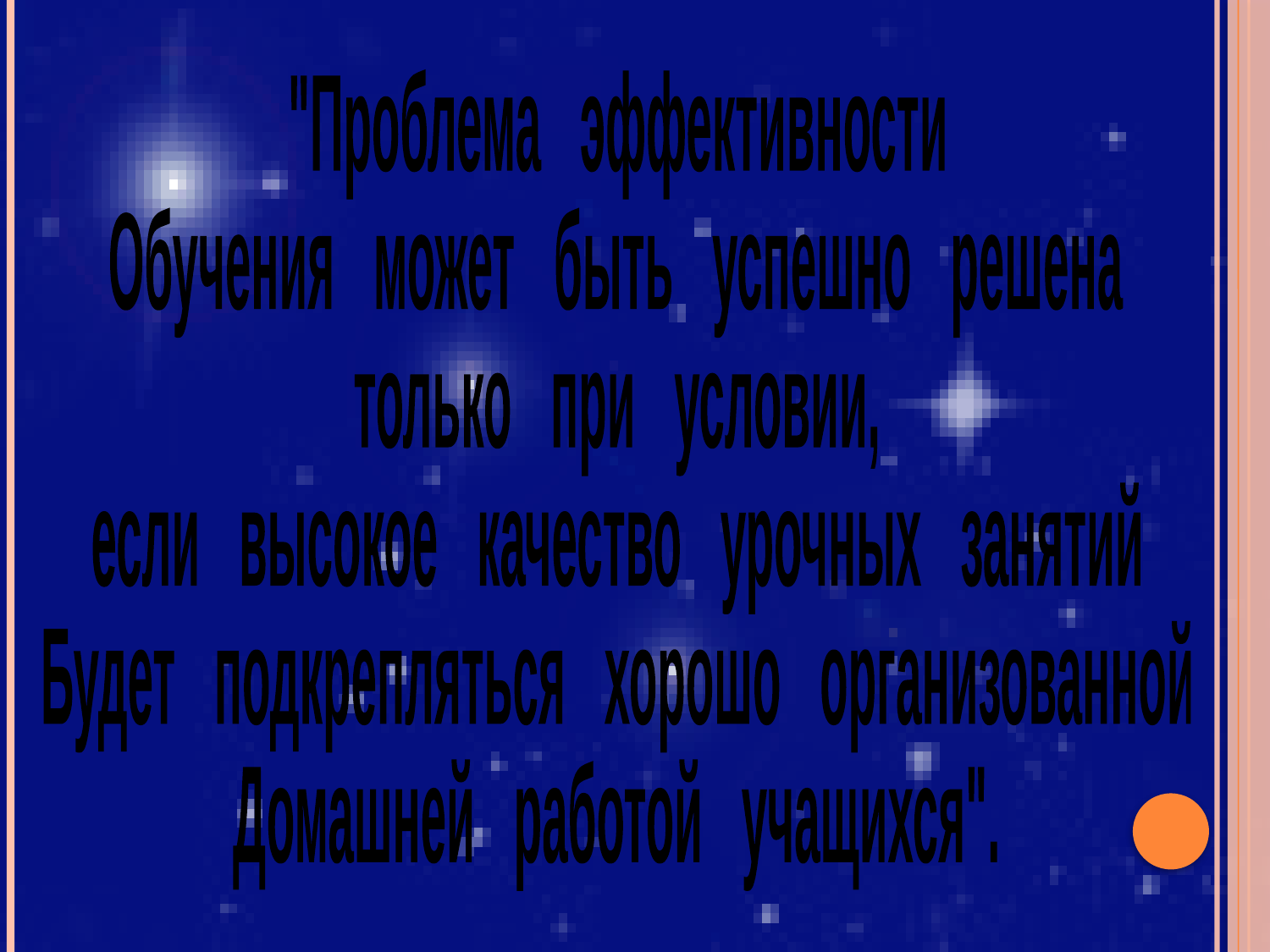

#
"Проблема   эффективности
Обучения   может   быть   успешно   решена
только   при   условии,
если   высокое   качество   урочных   занятий
Будет   подкрепляться   хорошо   организованной
Домашней   работой   учащихся".